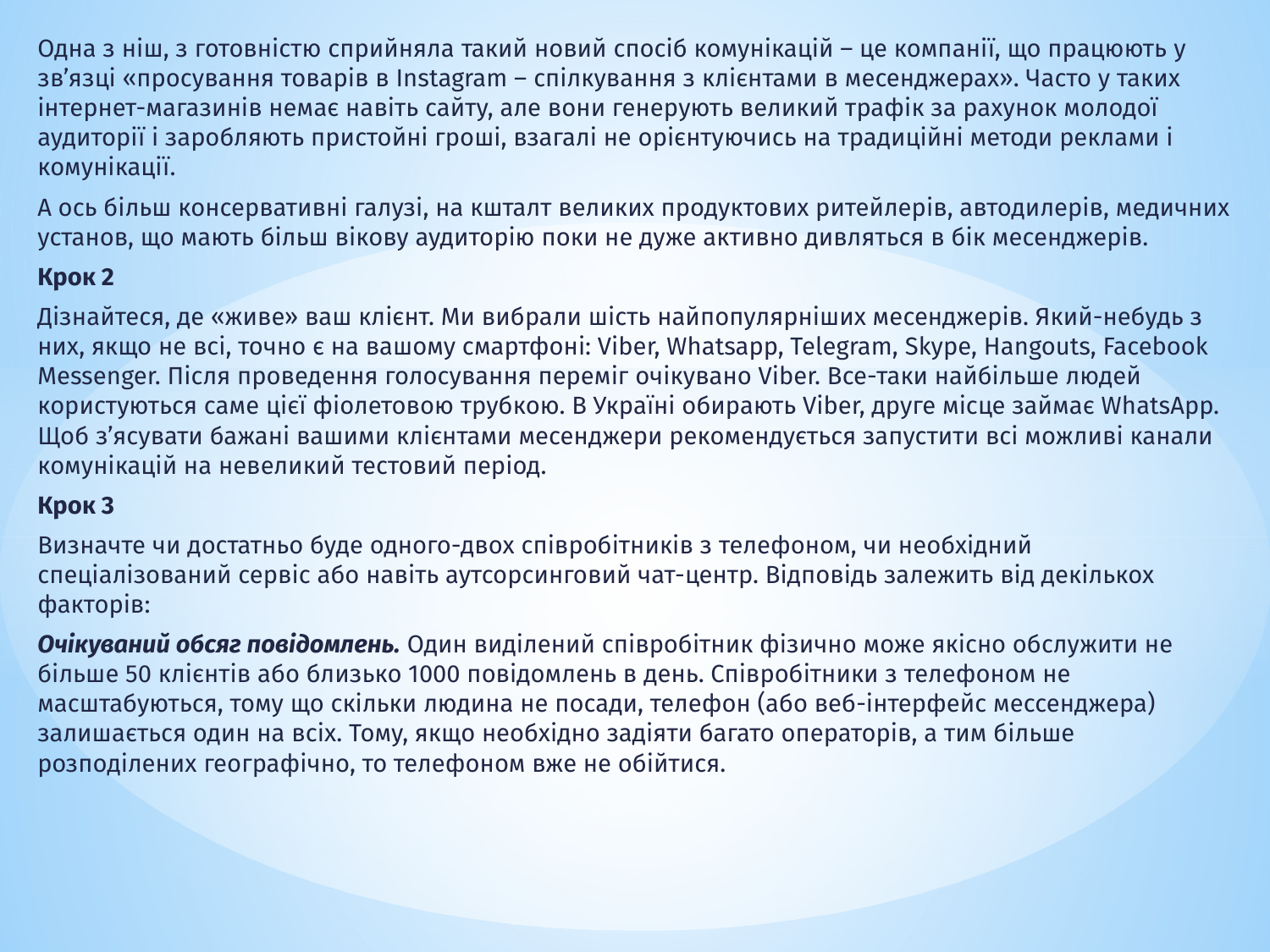

Одна з ніш, з готовністю сприйняла такий новий спосіб комунікацій – це компанії, що працюють у зв’язці «просування товарів в Instagram – спілкування з клієнтами в месенджерах». Часто у таких інтернет-магазинів немає навіть сайту, але вони генерують великий трафік за рахунок молодої аудиторії і заробляють пристойні гроші, взагалі не орієнтуючись на традиційні методи реклами і комунікації.
А ось більш консервативні галузі, на кшталт великих продуктових ритейлерів, автодилерів, медичних установ, що мають більш вікову аудиторію поки не дуже активно дивляться в бік месенджерів.
Крок 2
Дізнайтеся, де «живе» ваш клієнт. Ми вибрали шість найпопулярніших месенджерів. Який-небудь з них, якщо не всі, точно є на вашому смартфоні: Viber, Whatsapp, Telegram, Skype, Hangouts, Facebook Messenger. Після проведення голосування переміг очікувано Viber. Все-таки найбільше людей користуються саме цієї фіолетовою трубкою. В Україні обирають Viber, друге місце займає WhatsApp. Щоб з’ясувати бажані вашими клієнтами месенджери рекомендується запустити всі можливі канали комунікацій на невеликий тестовий період.
Крок 3
Визначте чи достатньо буде одного-двох співробітників з телефоном, чи необхідний спеціалізований сервіс або навіть аутсорсинговий чат-центр. Відповідь залежить від декількох факторів:
Очікуваний обсяг повідомлень. Один виділений співробітник фізично може якісно обслужити не більше 50 клієнтів або близько 1000 повідомлень в день. Співробітники з телефоном не масштабуються, тому що скільки людина не посади, телефон (або веб-інтерфейс мессенджера) залишається один на всіх. Тому, якщо необхідно задіяти багато операторів, а тим більше розподілених географічно, то телефоном вже не обійтися.